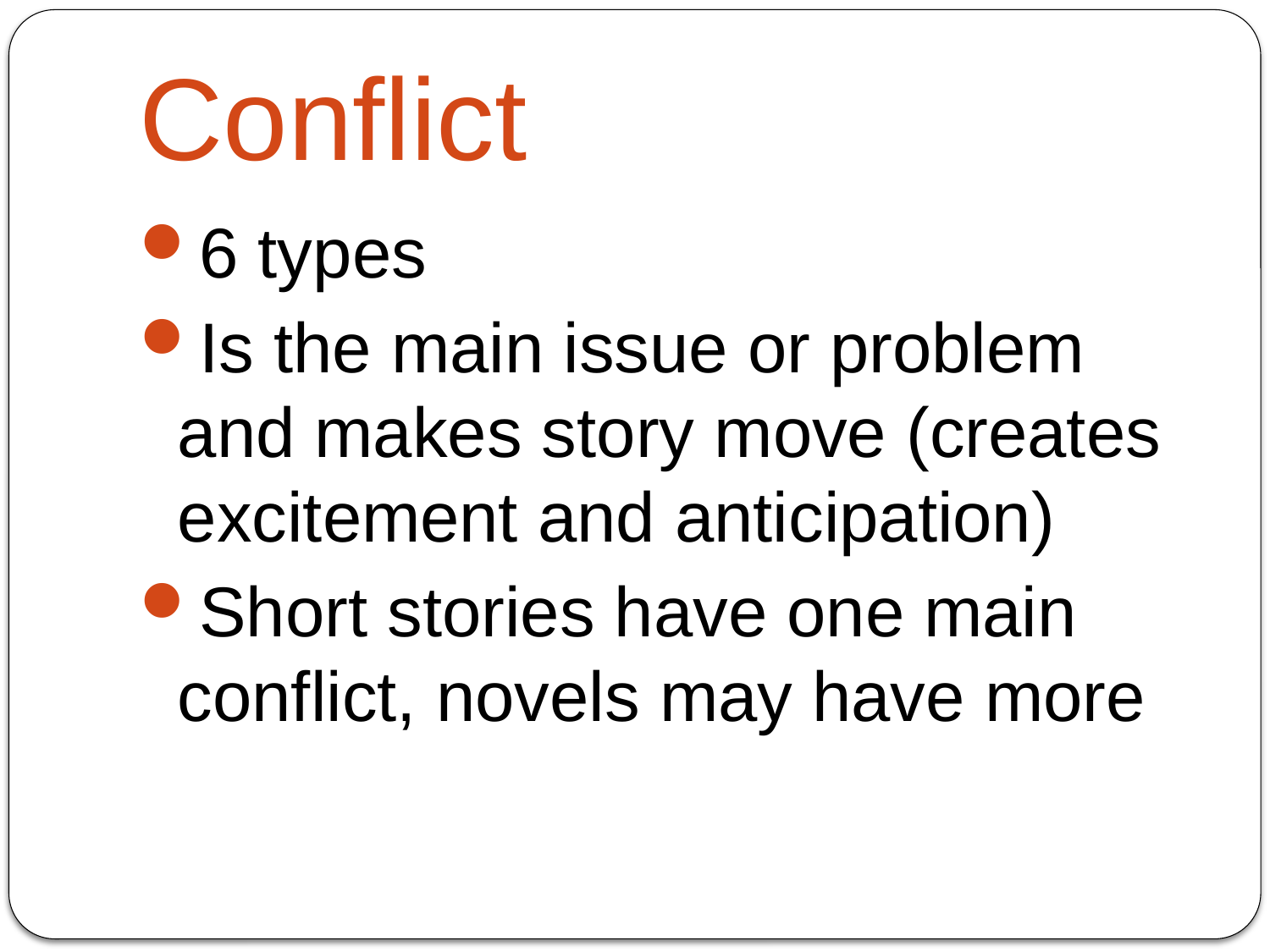

# Conflict
6 types
Is the main issue or problem and makes story move (creates excitement and anticipation)
Short stories have one main conflict, novels may have more